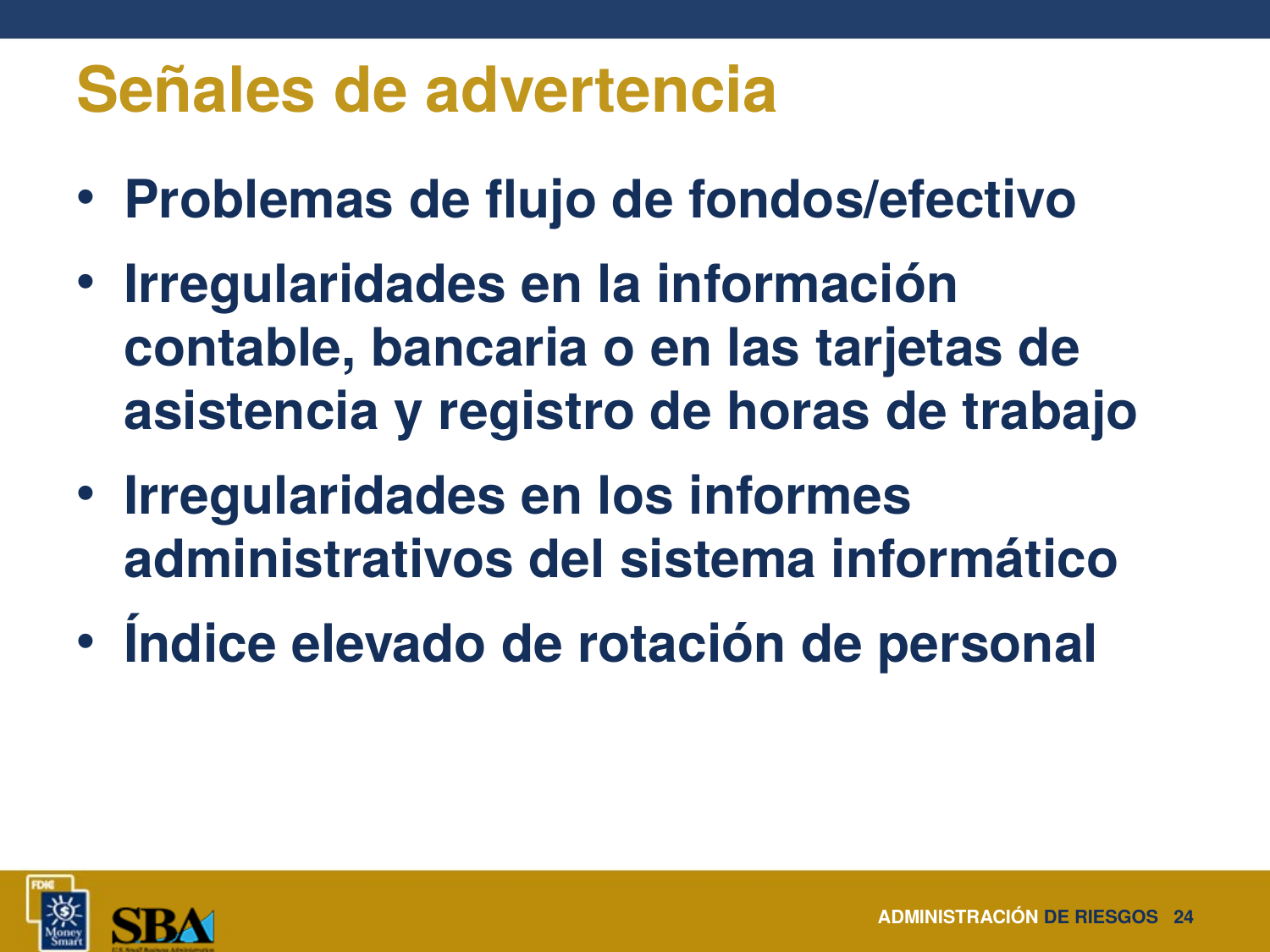

# Señales de advertencia
Problemas de flujo de fondos/efectivo
Irregularidades en la información contable, bancaria o en las tarjetas de asistencia y registro de horas de trabajo
Irregularidades en los informes administrativos del sistema informático
Índice elevado de rotación de personal